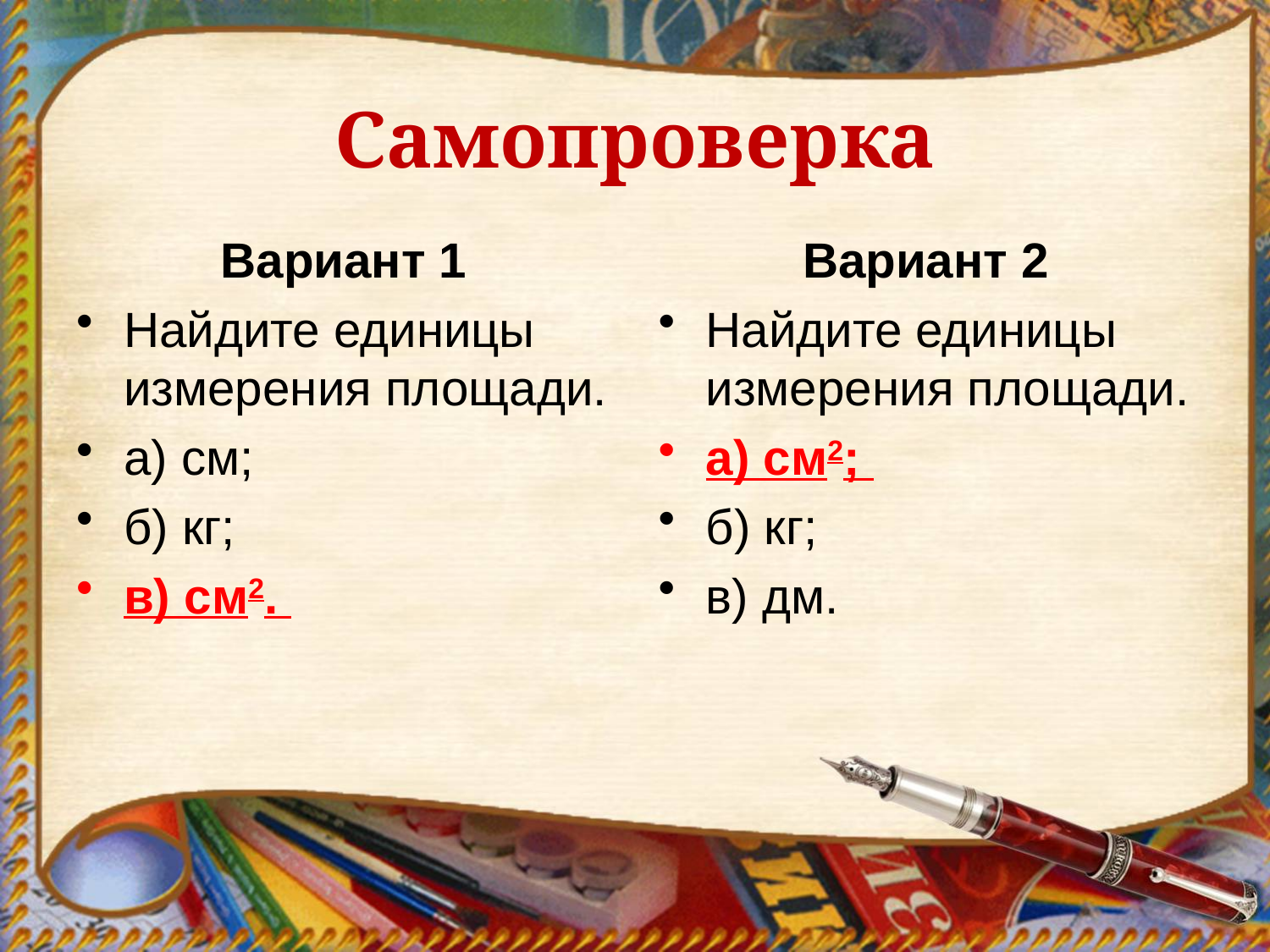

# Самопроверка
Вариант 1
Найдите единицы измерения площади.
а) см;
б) кг;
в) см2.

Вариант 2
Найдите единицы измерения площади.
а) см2;
б) кг;
в) дм.